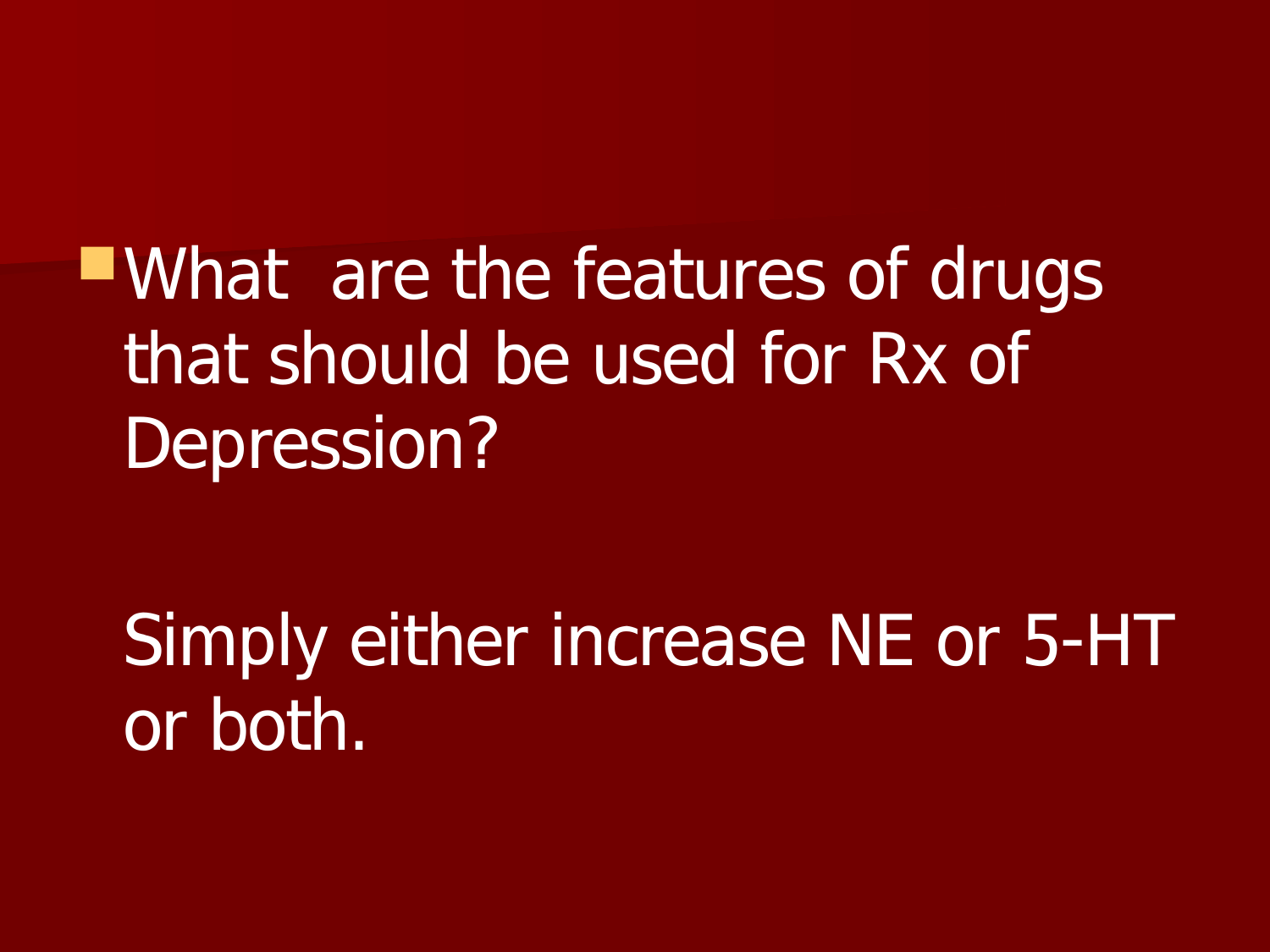

#
What  are the features of drugs that should be used for Rx of Depression?

	Simply either increase NE or 5-HT or both.